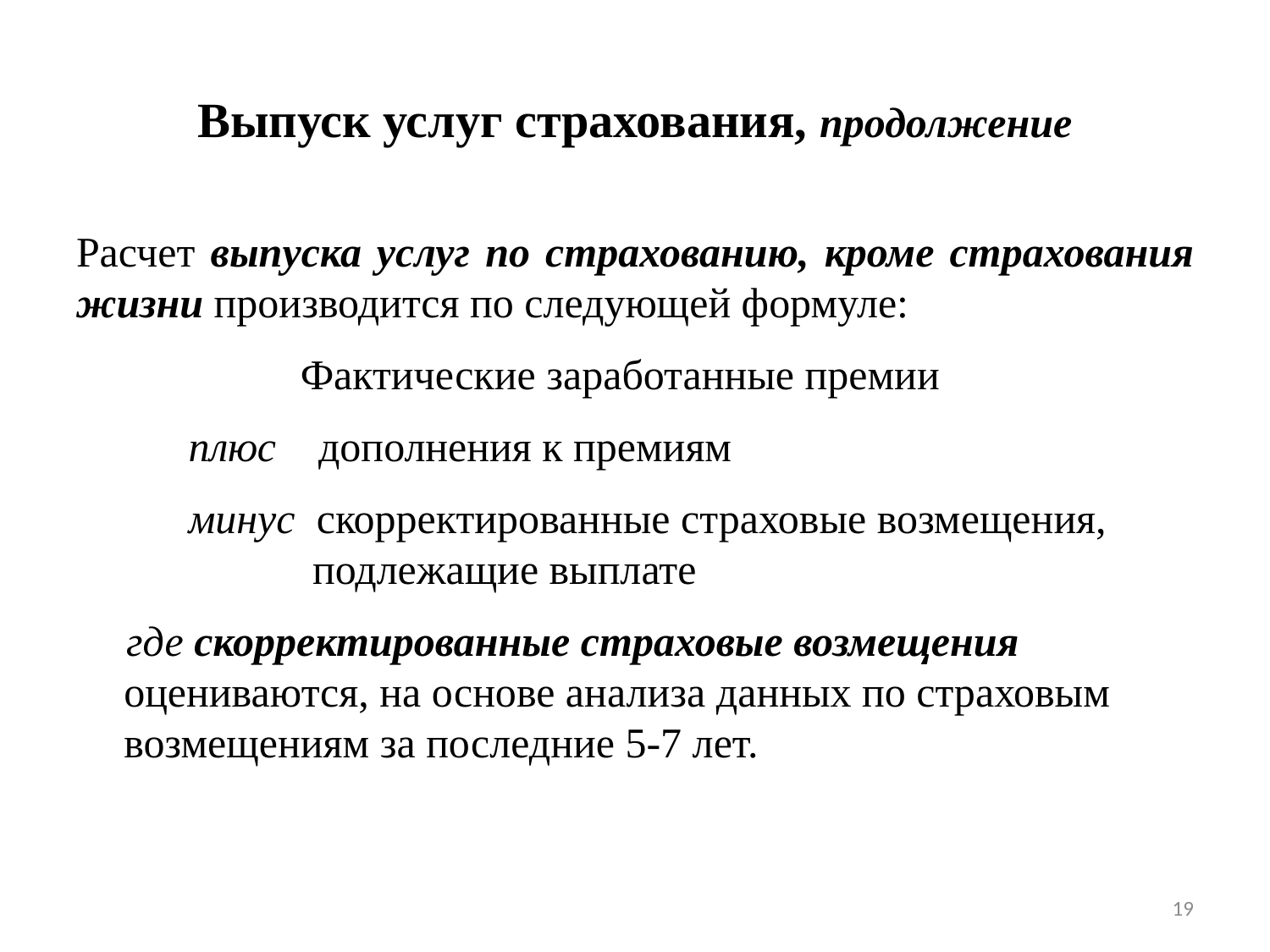

# Выпуск услуг страхования, продолжение
Расчет выпуска услуг по страхованию, кроме страхования жизни производится по следующей формуле:
Фактические заработанные премии
плюс    дополнения к премиям
минус  скорректированные страховые возмещения, подлежащие выплате
где скорректированные страховые возмещения оцениваются, на основе анализа данных по страховым возмещениям за последние 5-7 лет.
19